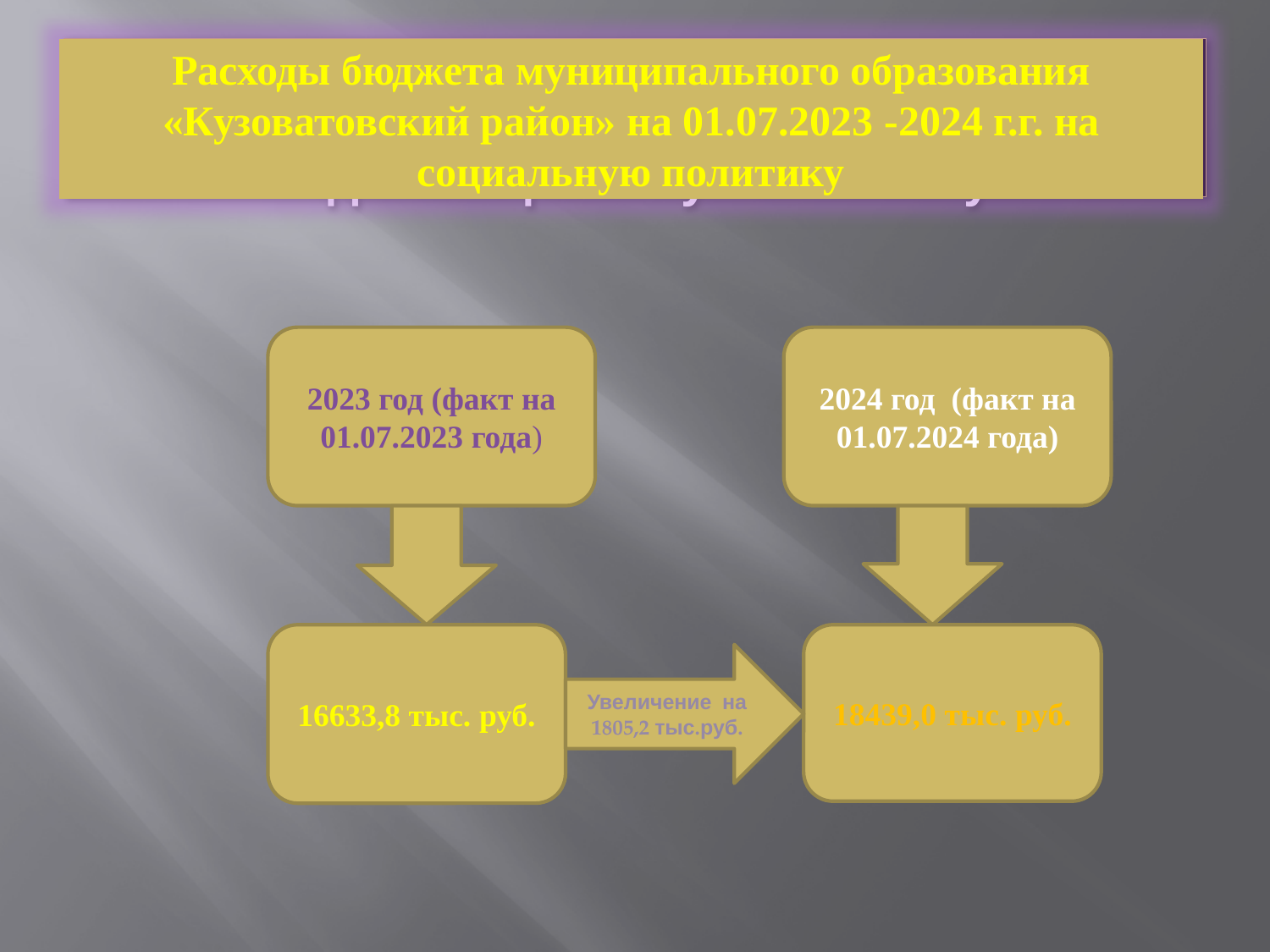

# Расходы бюджета муниципального образования «Кузоватовский район» на 2014 год на социальную политику
Расходы бюджета муниципального образования «Кузоватовский район» на 01.07.2023 -2024 г.г. на социальную политику
2023 год (факт на 01.07.2023 года)
2024 год  (факт на 01.07.2024 года)

16633,8 тыс. руб.
18439,0 тыс. руб.
Увеличение  на 1805,2 тыс.руб.